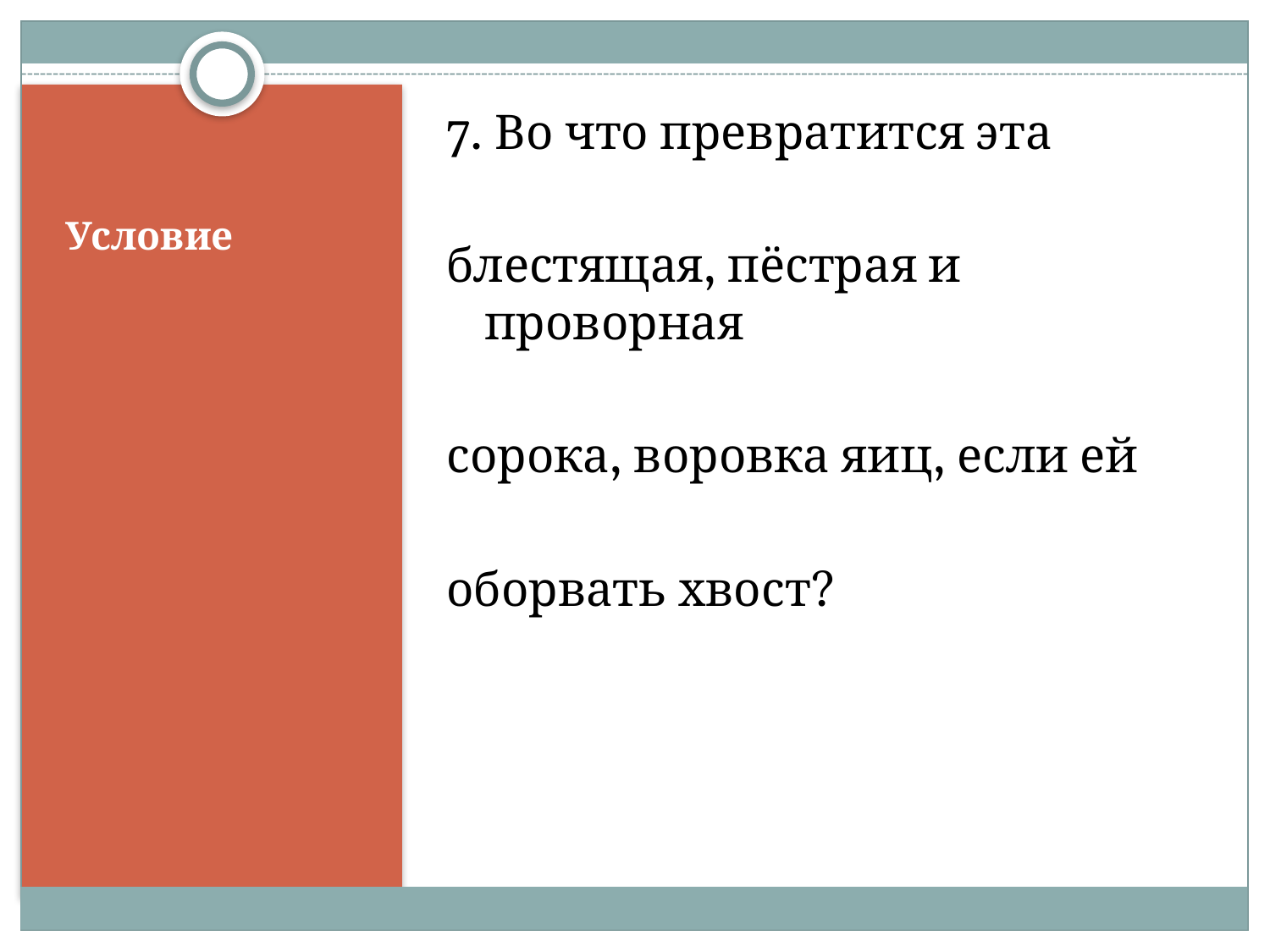

7. Во что превратится эта

блестящая, пёстрая и проворная

сорока, воровка яиц, если ей

оборвать хвост?
# Условие